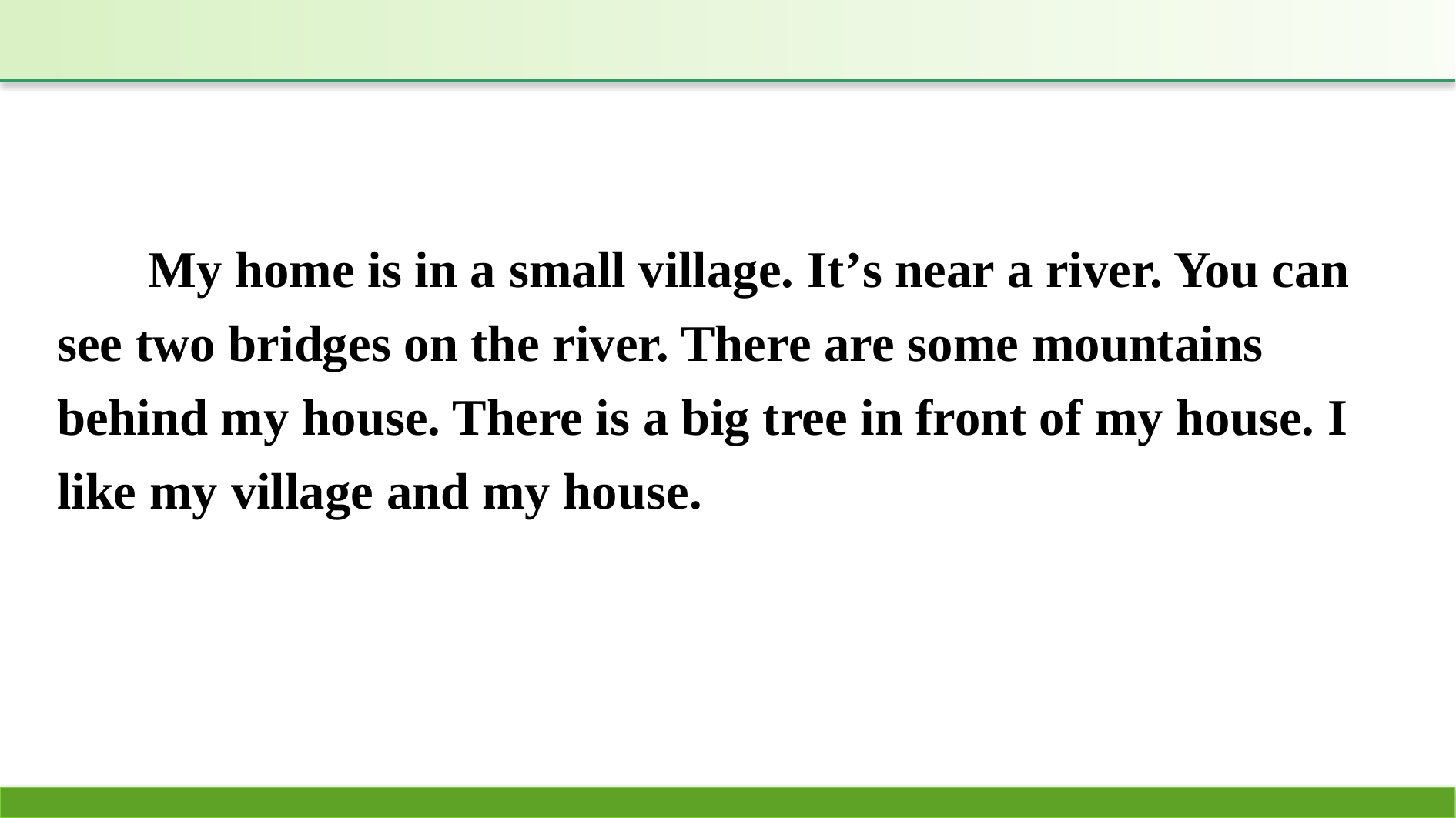

My home is in a small village. It’s near a river. You can see two bridges on the river. There are some mountains behind my house. There is a big tree in front of my house. I like my village and my house.